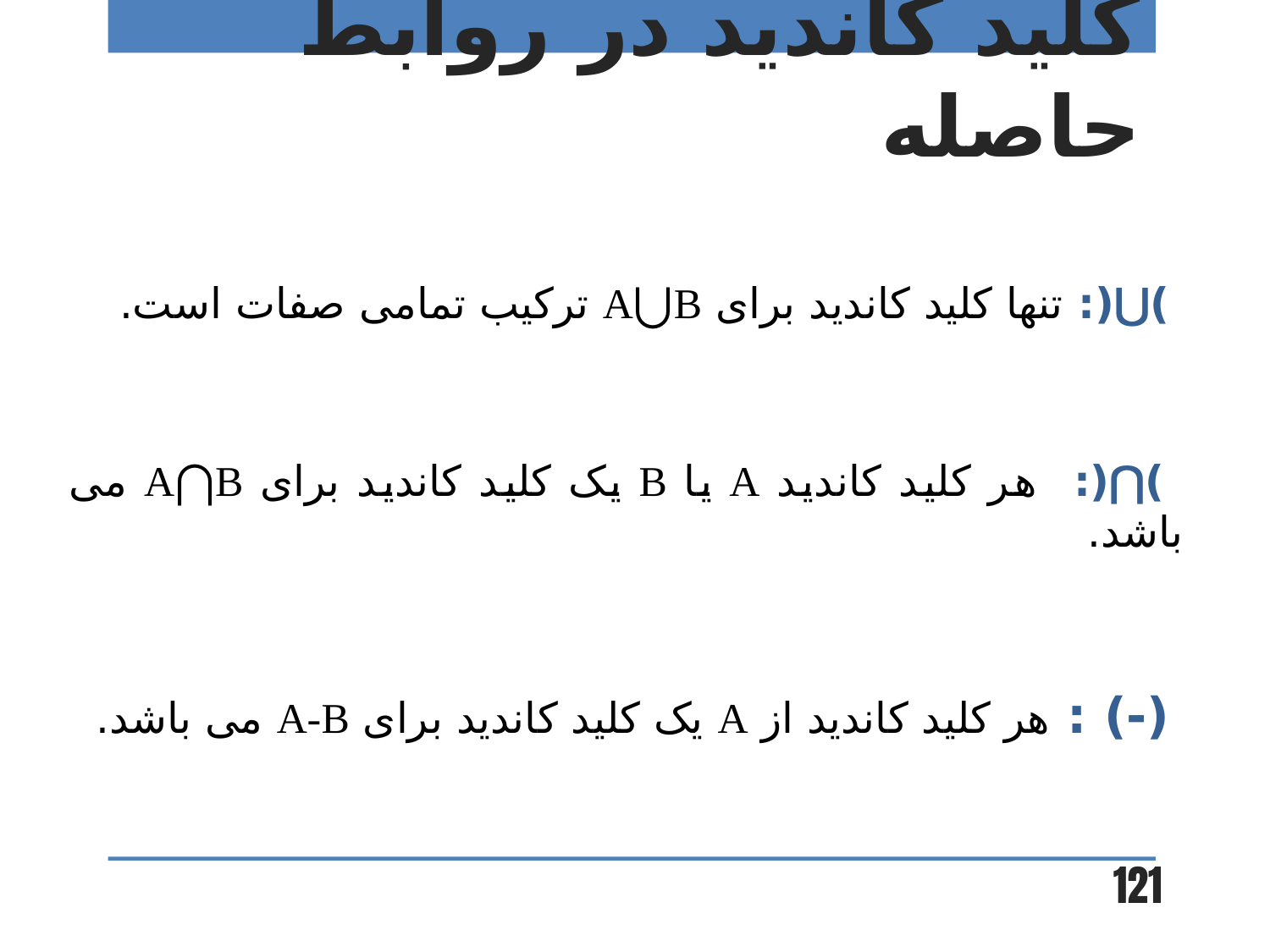

# کلید کاندید در روابط حاصله
 )⋃(: تنها کلید کاندید برای A⋃B ترکیب تمامی صفات است.

 )⋂(:  هر کلید کاندید A یا B یک کلید کاندید برای A⋂B می باشد.

 (-) : هر کلید کاندید از A یک کلید کاندید برای A-B می باشد.

121